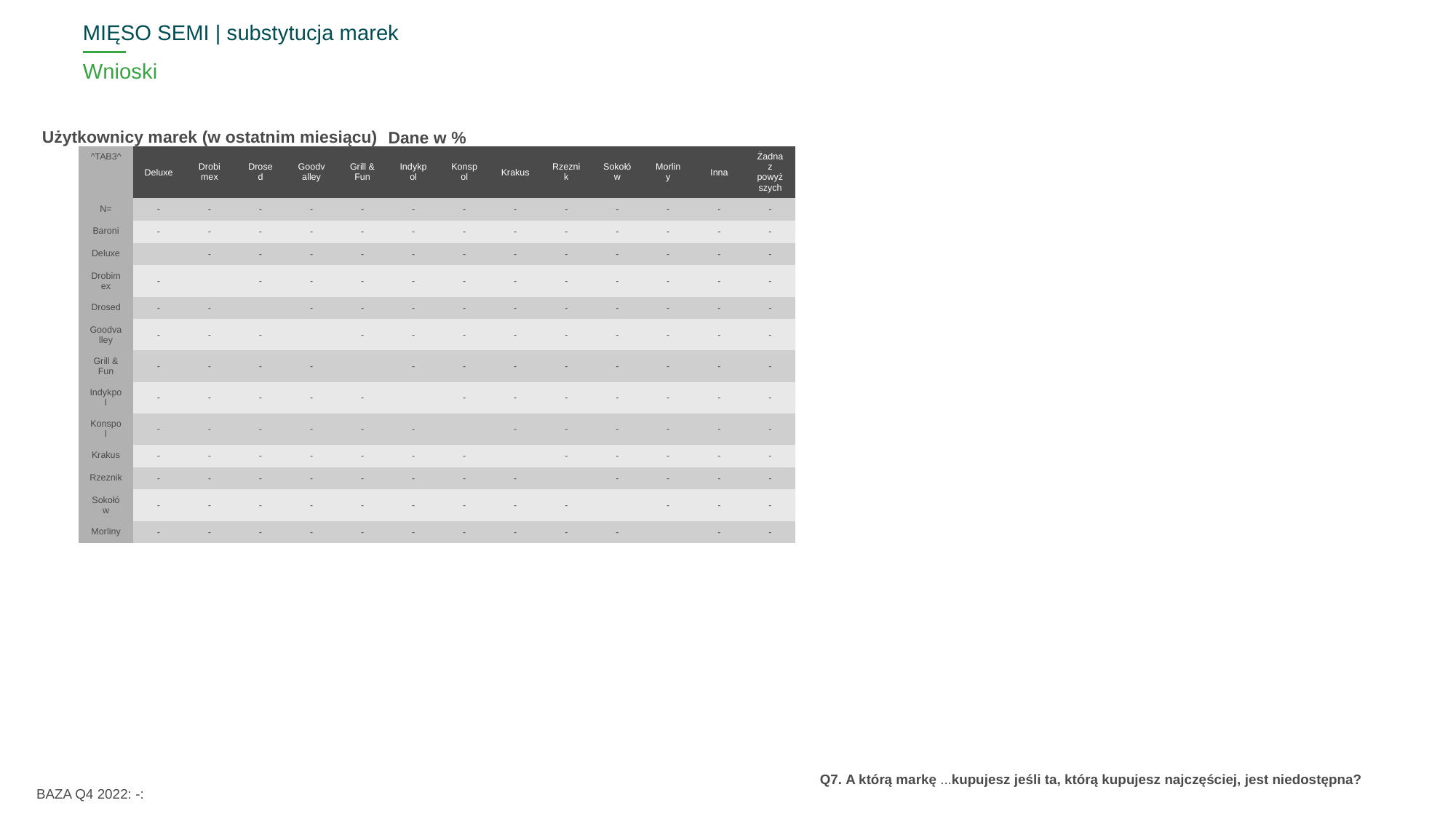

MIĘSO SEMI | substytucja marek
# Wnioski
Użytkownicy marek (w ostatnim miesiącu)
Dane w %
| ^TAB3^ | Deluxe | Drobimex | Drosed | Goodvalley | Grill & Fun | Indykpol | Konspol | Krakus | Rzeznik | Sokołów | Morliny | Inna | Żadna z powyższych |
| --- | --- | --- | --- | --- | --- | --- | --- | --- | --- | --- | --- | --- | --- |
| N= | - | - | - | - | - | - | - | - | - | - | - | - | - |
| Baroni | - | - | - | - | - | - | - | - | - | - | - | - | - |
| Deluxe |  | - | - | - | - | - | - | - | - | - | - | - | - |
| Drobimex | - |  | - | - | - | - | - | - | - | - | - | - | - |
| Drosed | - | - |  | - | - | - | - | - | - | - | - | - | - |
| Goodvalley | - | - | - |  | - | - | - | - | - | - | - | - | - |
| Grill & Fun | - | - | - | - |  | - | - | - | - | - | - | - | - |
| Indykpol | - | - | - | - | - |  | - | - | - | - | - | - | - |
| Konspol | - | - | - | - | - | - |  | - | - | - | - | - | - |
| Krakus | - | - | - | - | - | - | - |  | - | - | - | - | - |
| Rzeznik | - | - | - | - | - | - | - | - |  | - | - | - | - |
| Sokołów | - | - | - | - | - | - | - | - | - |  | - | - | - |
| Morliny | - | - | - | - | - | - | - | - | - | - |  | - | - |

BAZA Q4 2022: -:
Q7. A którą markę ...kupujesz jeśli ta, którą kupujesz najczęściej, jest niedostępna?